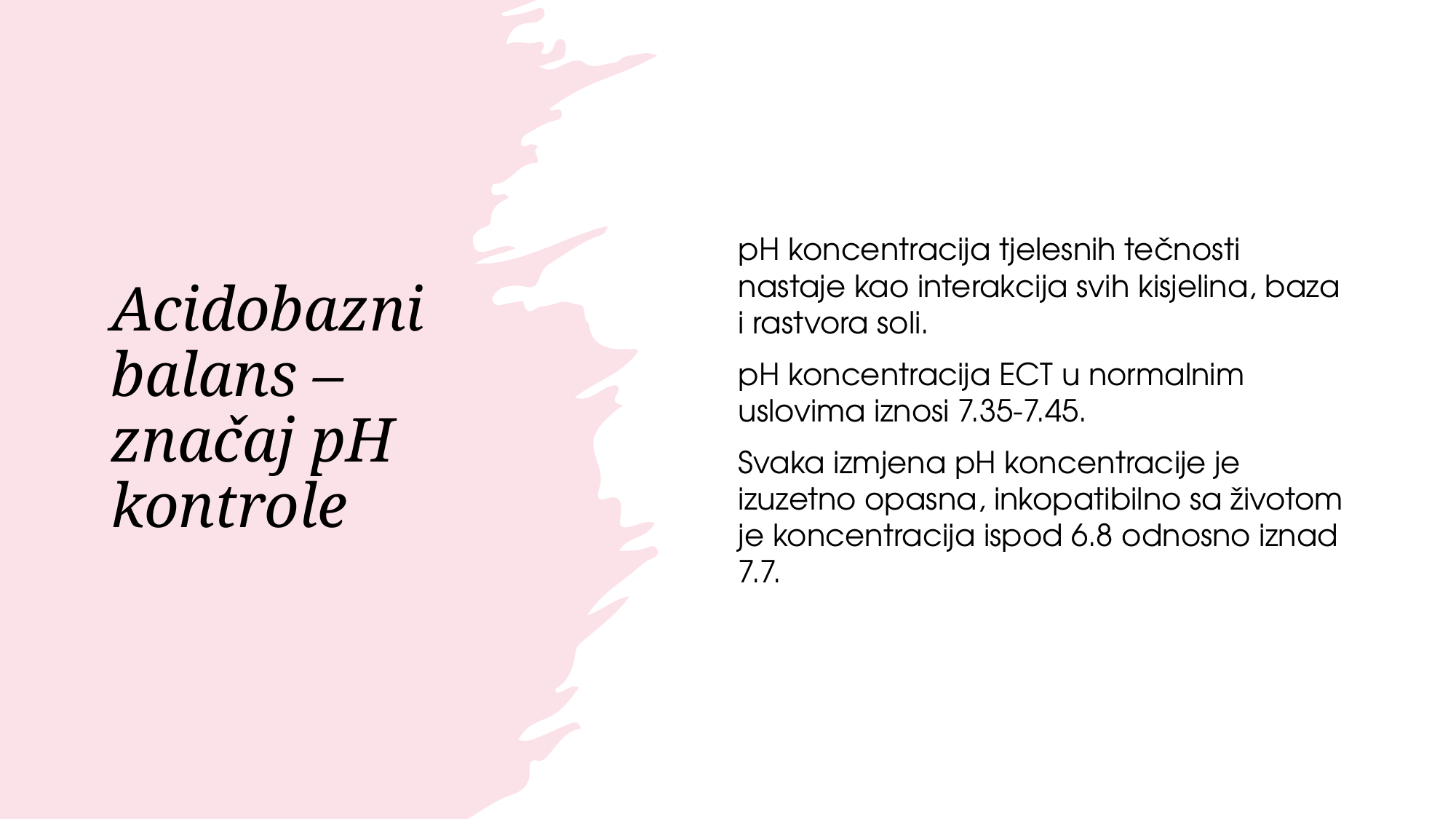

# Acidobazni balans – značaj pH kontrole
pH koncentracija tjelesnih tečnosti nastaje kao interakcija svih kisjelina, baza i rastvora soli.
pH koncentracija ECT u normalnim uslovima iznosi 7.35-7.45.
Svaka izmjena pH koncentracije je izuzetno opasna, inkopatibilno sa životom je koncentracija ispod 6.8 odnosno iznad 7.7.